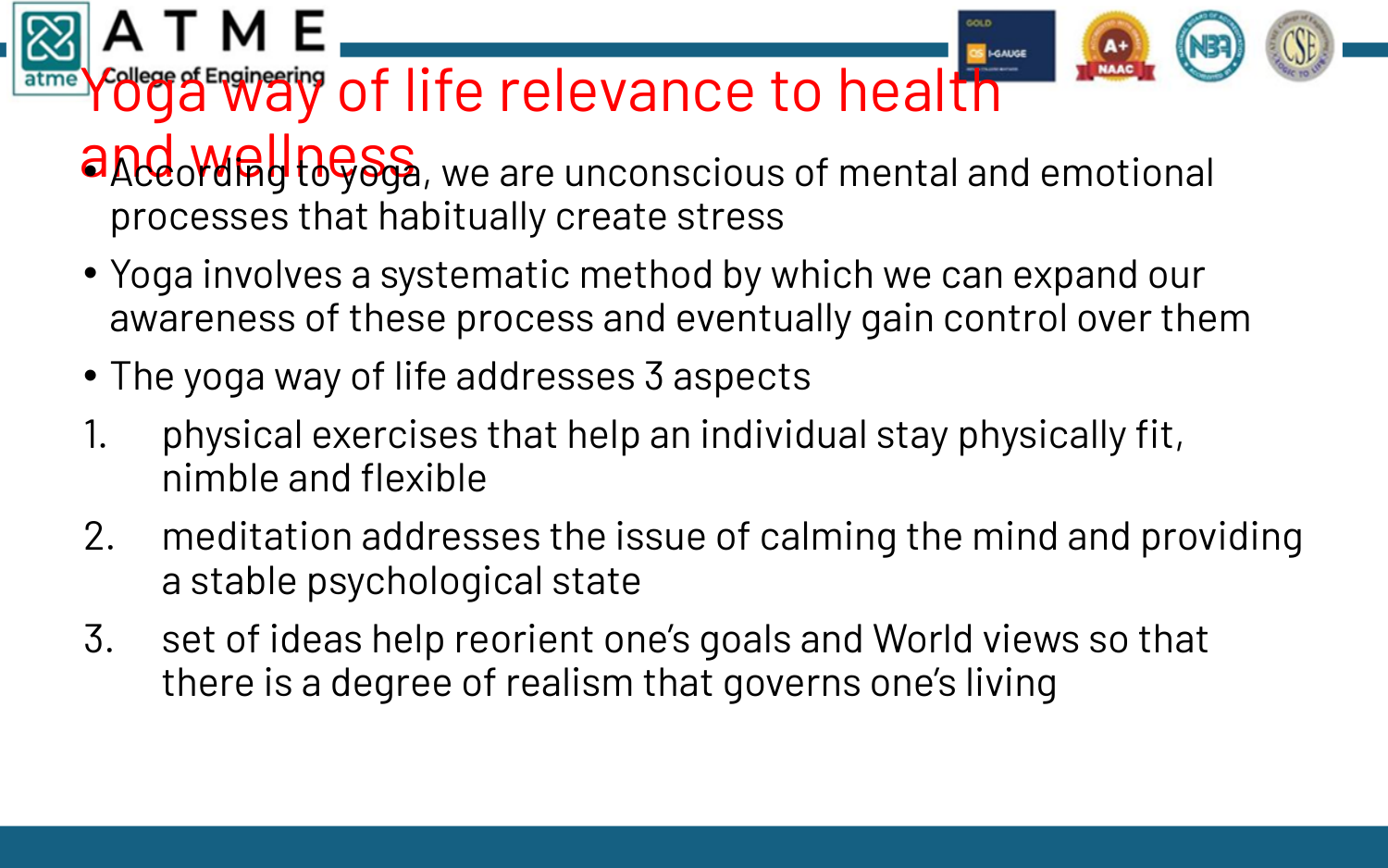

# Yoga way of life relevance to health and wellness
According to yoga, we are unconscious of mental and emotional processes that habitually create stress
Yoga involves a systematic method by which we can expand our awareness of these process and eventually gain control over them
The yoga way of life addresses 3 aspects
physical exercises that help an individual stay physically fit, nimble and flexible
meditation addresses the issue of calming the mind and providing a stable psychological state
set of ideas help reorient one’s goals and World views so that there is a degree of realism that governs one’s living